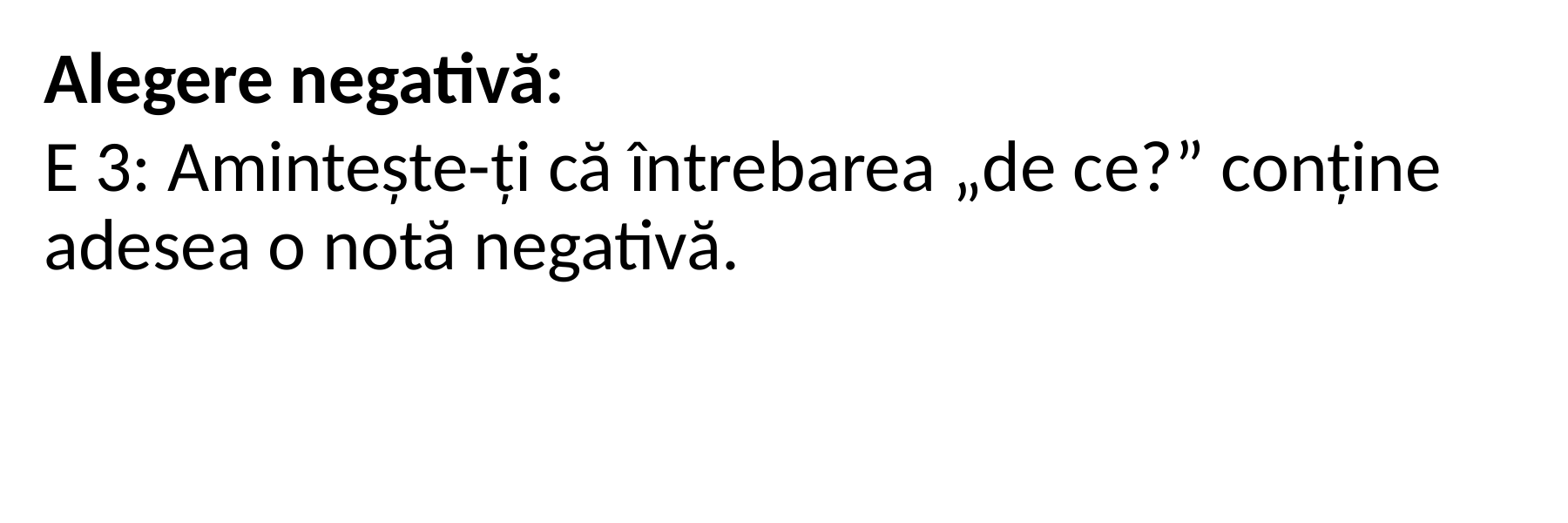

Alegere negativă:
E 3: Amintește-ți că întrebarea „de ce?” conține adesea o notă negativă.